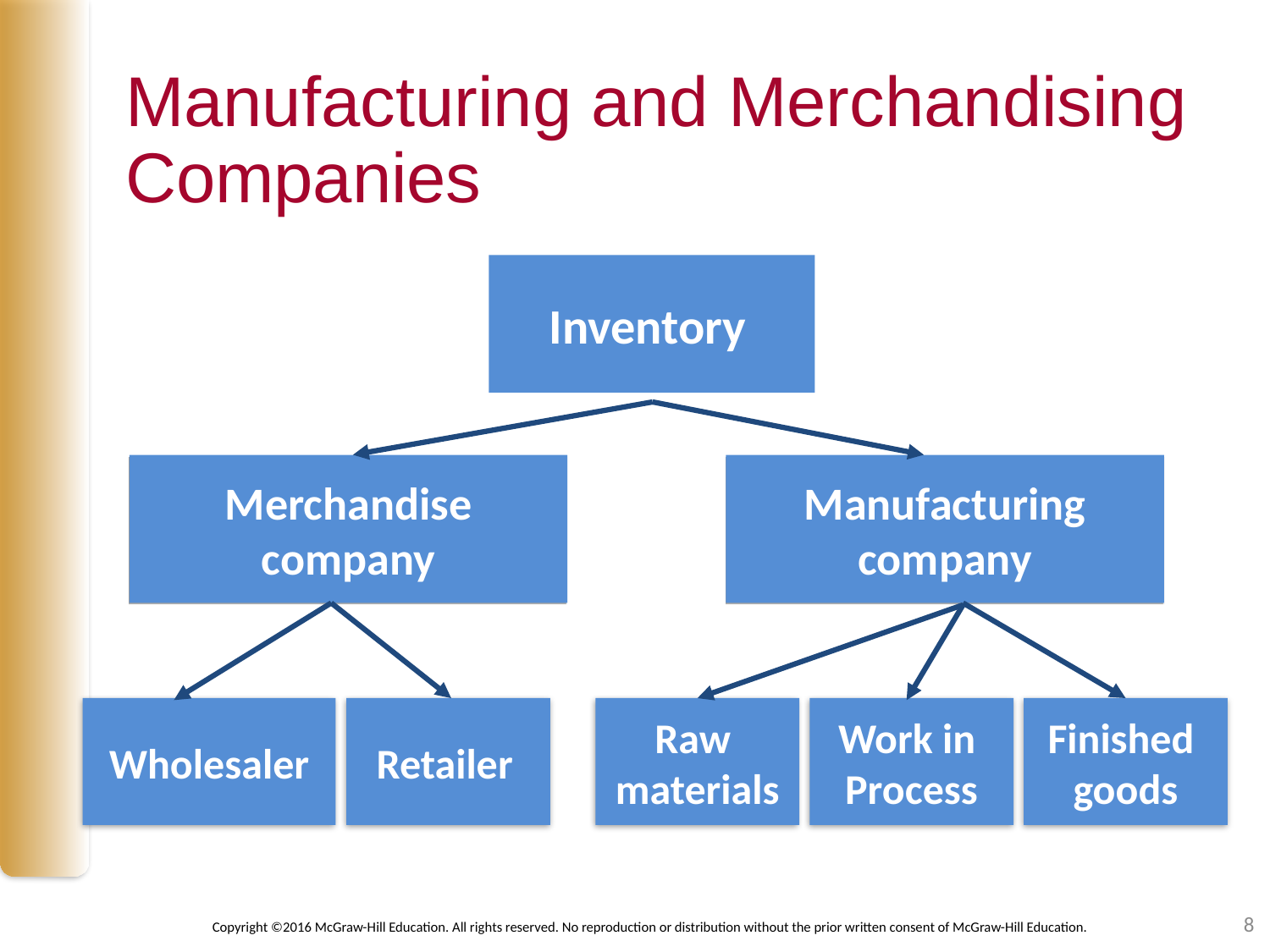

# Manufacturing and Merchandising Companies
Inventory

Merchandise
company
Manufacturing
company

Wholesaler
Retailer
Raw
materials
Work in
Process
Finished
goods
8
Copyright ©2016 McGraw-Hill Education. All rights reserved. No reproduction or distribution without the prior written consent of McGraw-Hill Education.